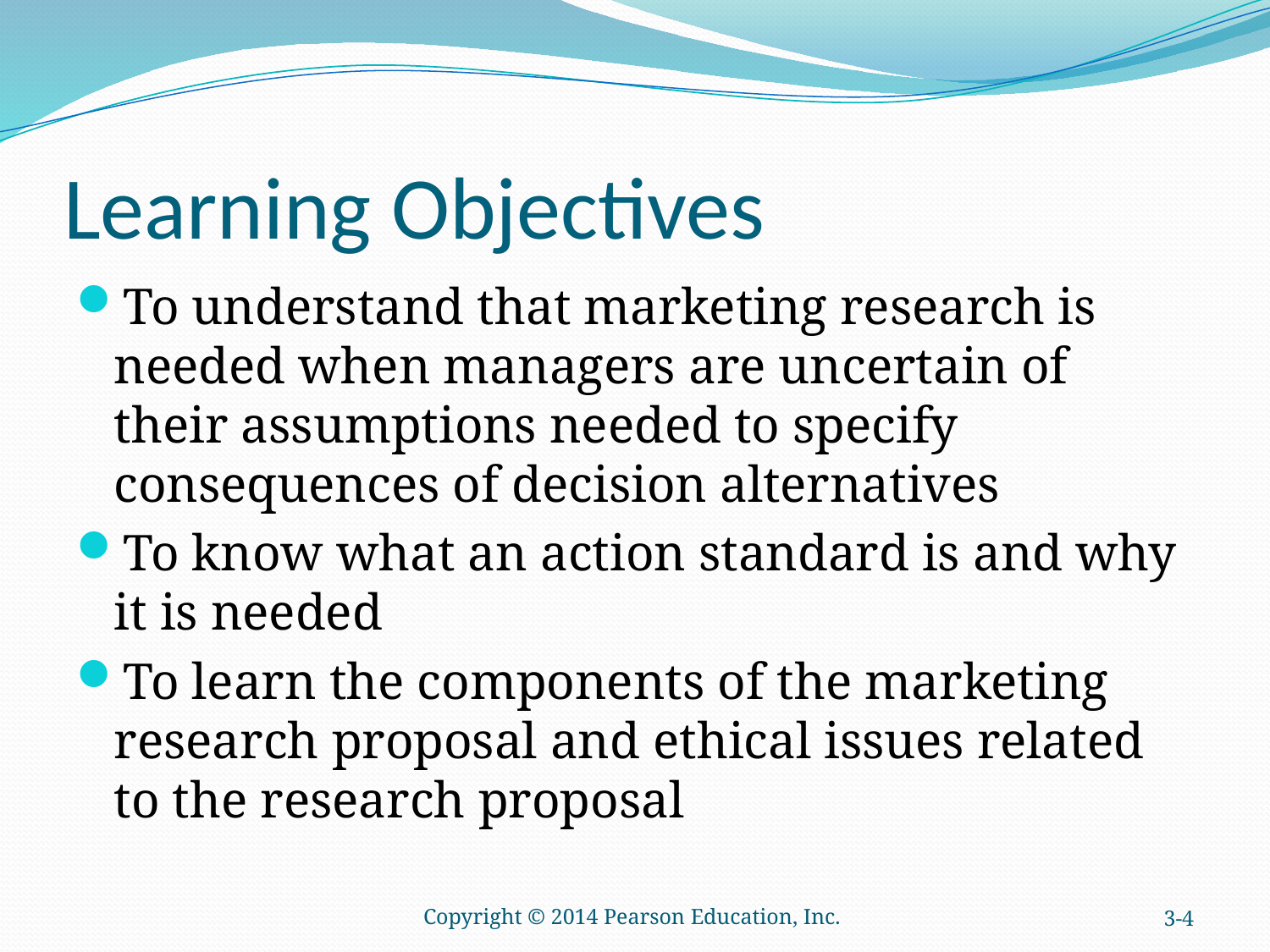

# Learning Objectives
To understand that marketing research is needed when managers are uncertain of their assumptions needed to specify consequences of decision alternatives
To know what an action standard is and why it is needed
To learn the components of the marketing research proposal and ethical issues related to the research proposal